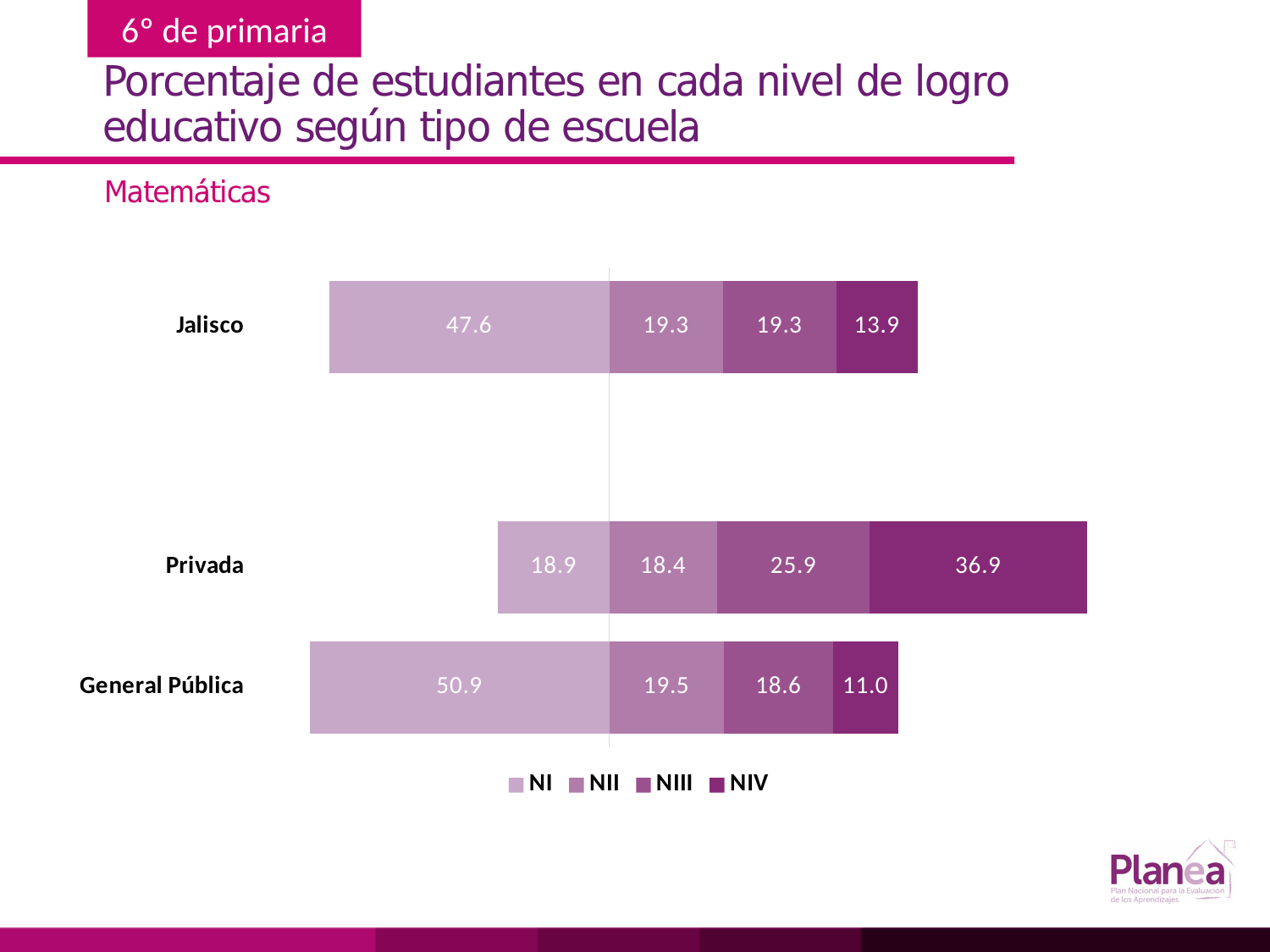

# Porcentaje de estudiantes en cada nivel de logro educativo según tipo de escuela

Matemáticas

### Chart

| Category |  |  |  |  |
|---|---|---|---|---|
| General Pública | -50.9 | 19.5 | 18.6 | 11.0 |
| Privada | -18.9 | 18.4 | 25.9 | 36.9 |
|  | None | None | None | None |
| Jalisco | -47.6 | 19.3 | 19.3 | 13.9 |